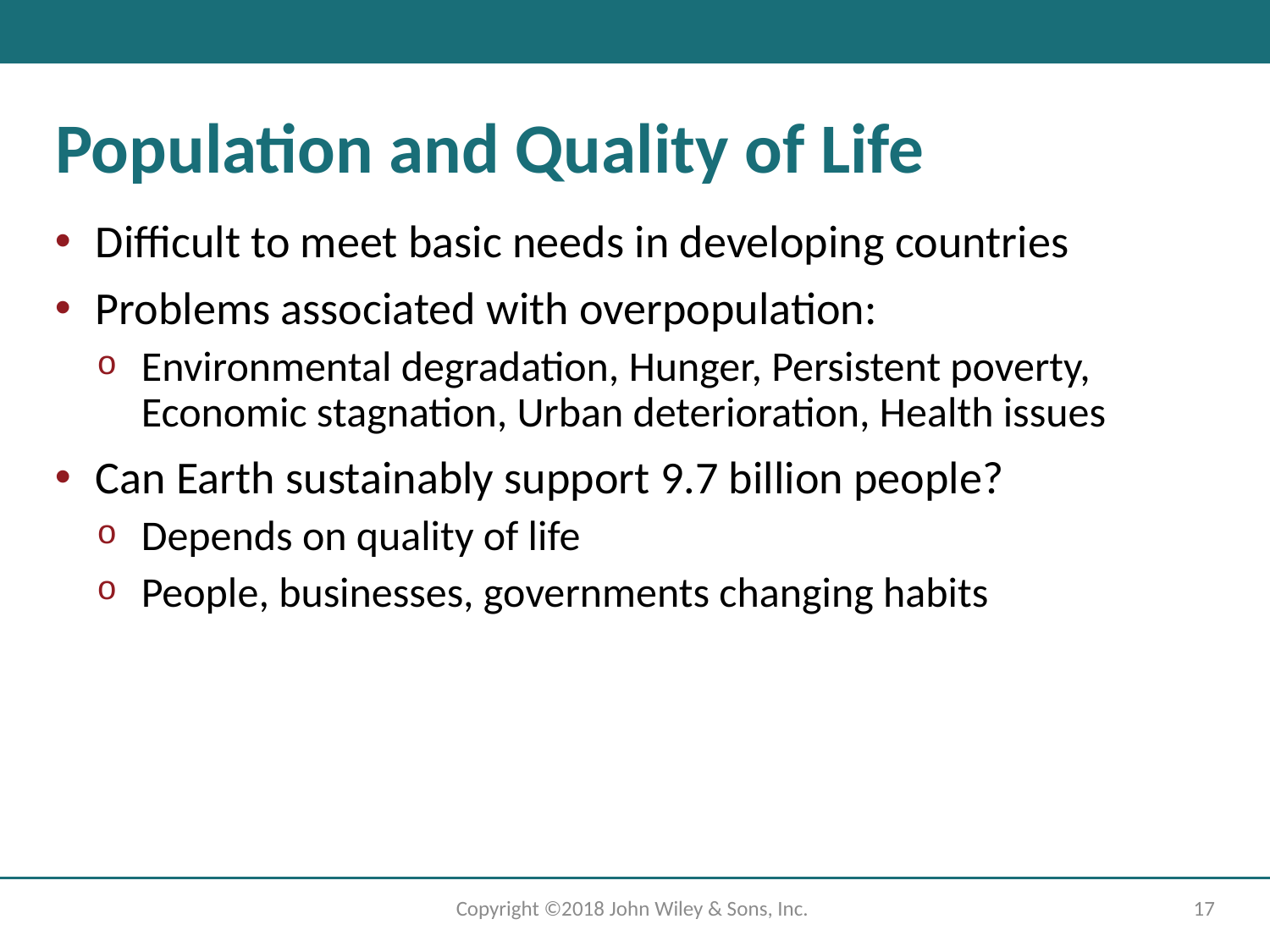

# Population and Quality of Life
Difficult to meet basic needs in developing countries
Problems associated with overpopulation:
Environmental degradation, Hunger, Persistent poverty, Economic stagnation, Urban deterioration, Health issues
Can Earth sustainably support 9.7 billion people?
Depends on quality of life
People, businesses, governments changing habits
Copyright ©2018 John Wiley & Sons, Inc.
17